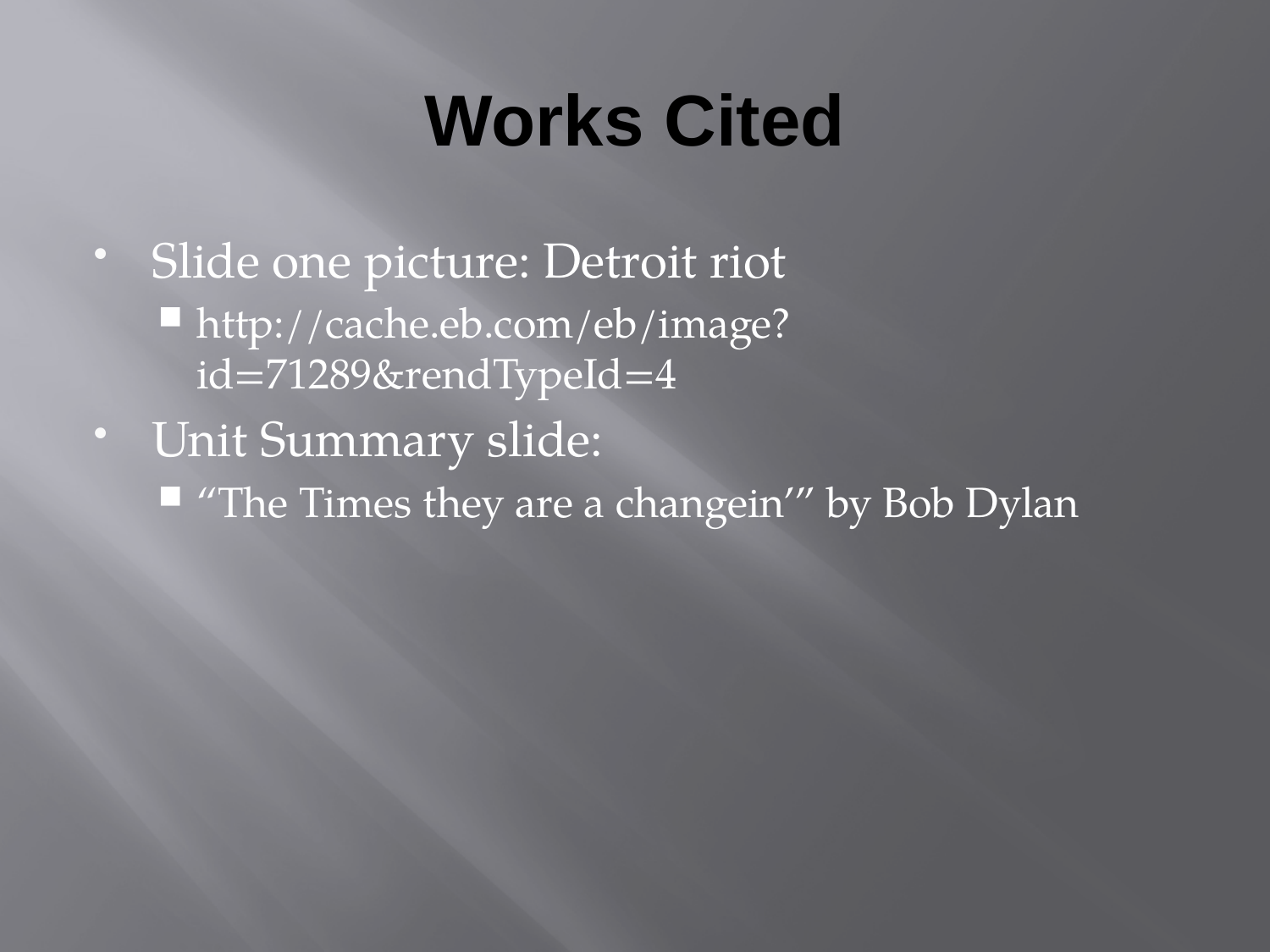

# Works Cited
Slide one picture: Detroit riot
http://cache.eb.com/eb/image?id=71289&rendTypeId=4
Unit Summary slide:
“The Times they are a changein’” by Bob Dylan